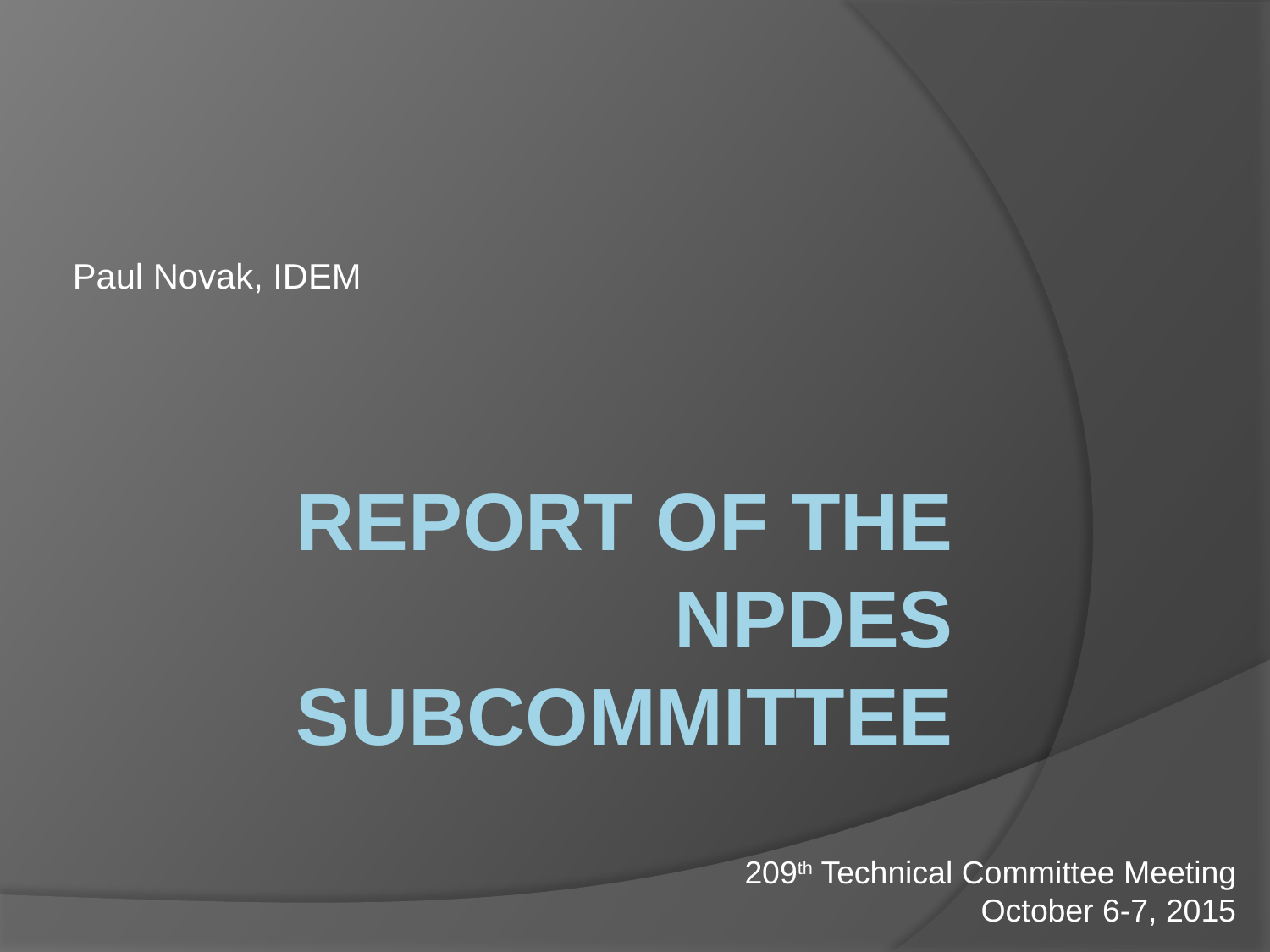

Paul Novak, IDEM
# Report of the NPDES Subcommittee
209th Technical Committee Meeting
October 6-7, 2015